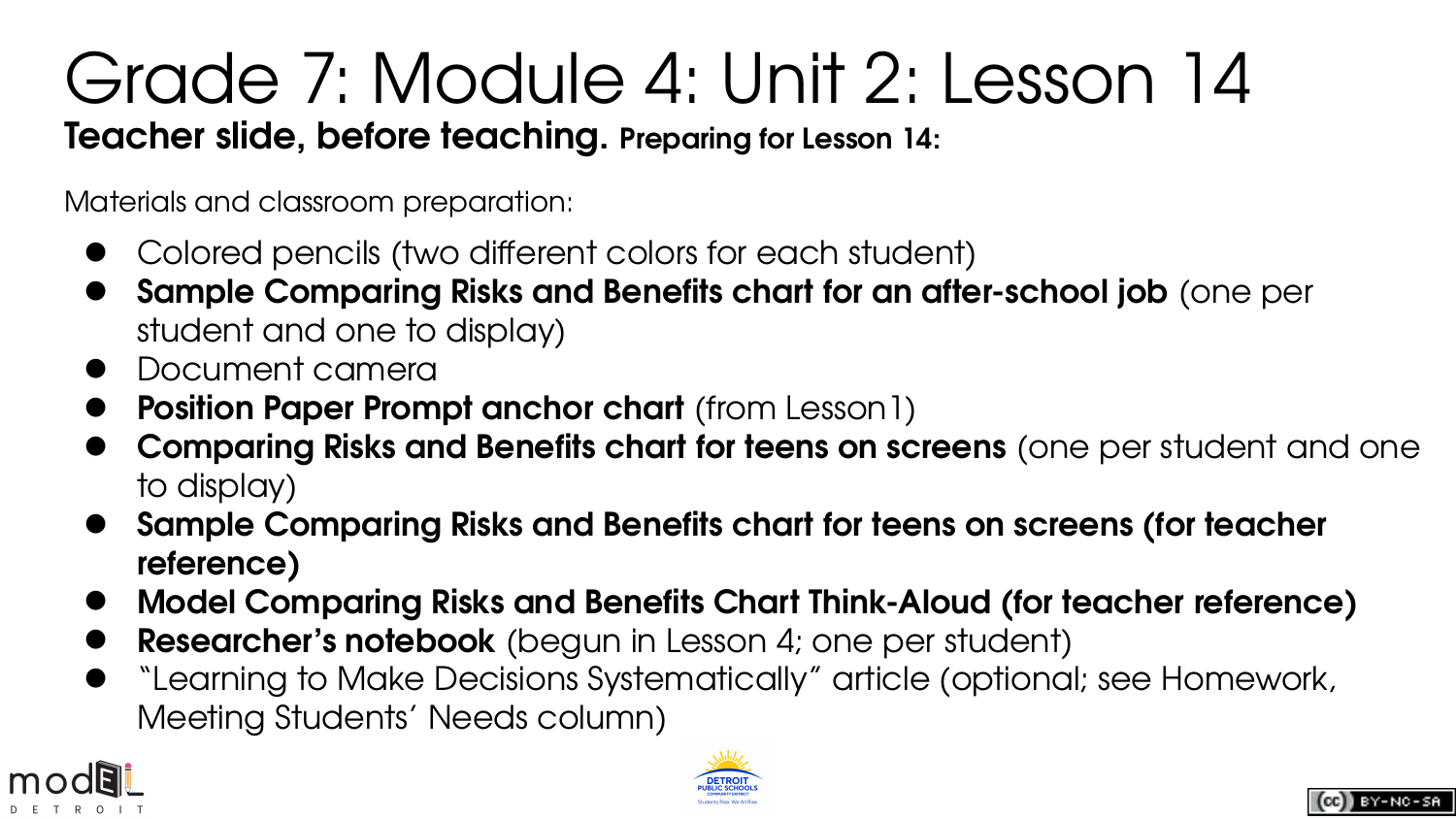

Grade 7: Module 4: Unit 2: Lesson 14
Teacher slide, before teaching. Preparing for Lesson 14:

Materials and classroom preparation:

Colored pencils (two different colors for each student)
Sample Comparing Risks and Benefits chart for an after-school job (one per student and one to display)
Document camera
Position Paper Prompt anchor chart (from Lesson1)
Comparing Risks and Benefits chart for teens on screens (one per student and one to display)
Sample Comparing Risks and Benefits chart for teens on screens (for teacher reference)
Model Comparing Risks and Benefits Chart Think-Aloud (for teacher reference)
Researcher’s notebook (begun in Lesson 4; one per student)
“Learning to Make Decisions Systematically” article (optional; see Homework, Meeting Students’ Needs column)